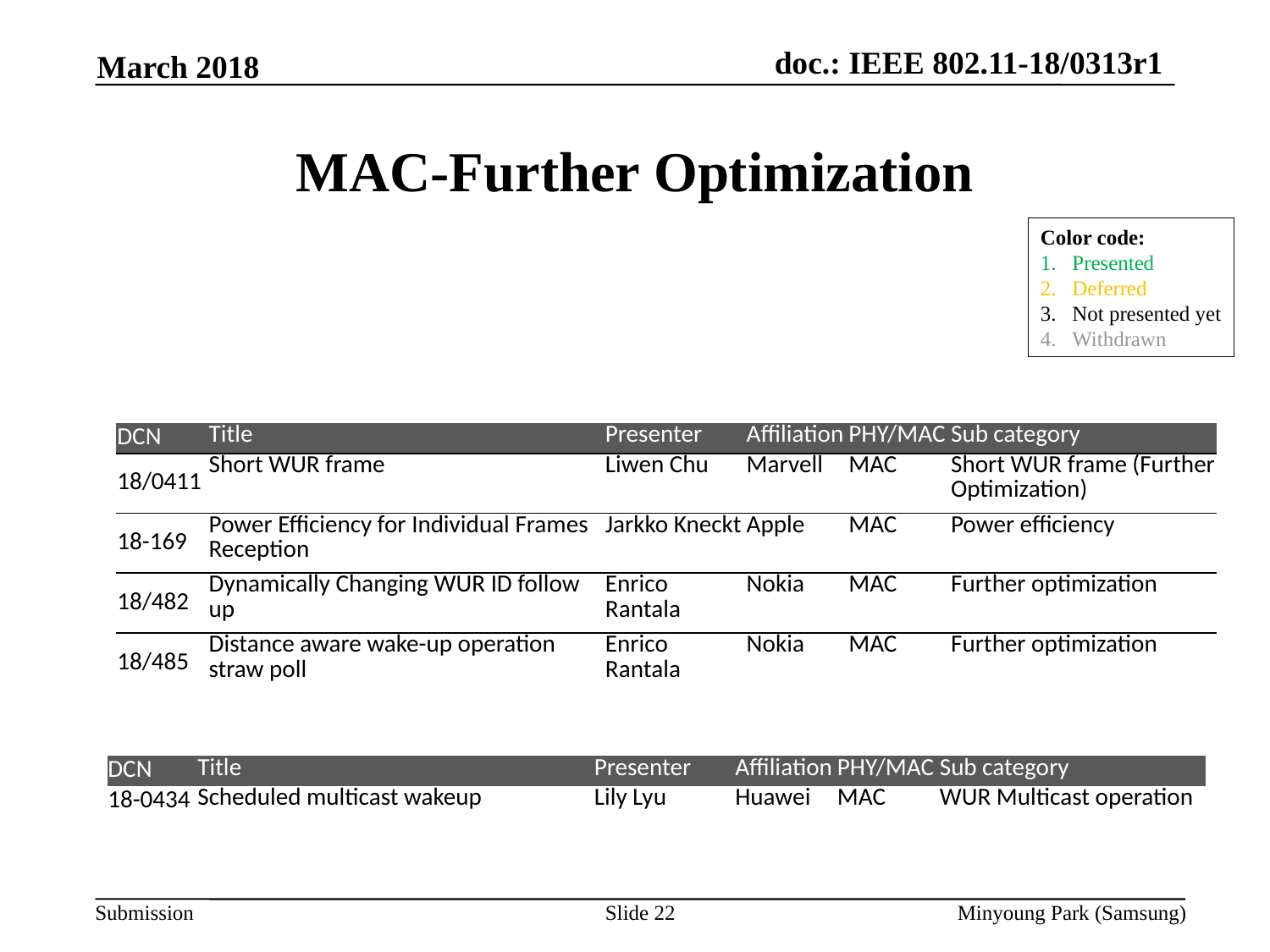

March 2018
# MAC-Further Optimization
Color code:
Presented
Deferred
Not presented yet
Withdrawn
| DCN | Title | Presenter | Affiliation | PHY/MAC | Sub category |
| --- | --- | --- | --- | --- | --- |
| 18/0411 | Short WUR frame | Liwen Chu | Marvell | MAC | Short WUR frame (Further Optimization) |
| 18-169 | Power Efficiency for Individual Frames Reception | Jarkko Kneckt | Apple | MAC | Power efficiency |
| 18/482 | Dynamically Changing WUR ID follow up | Enrico Rantala | Nokia | MAC | Further optimization |
| 18/485 | Distance aware wake-up operation straw poll | Enrico Rantala | Nokia | MAC | Further optimization |
| DCN | Title | Presenter | Affiliation | PHY/MAC | Sub category |
| --- | --- | --- | --- | --- | --- |
| 18-0434 | Scheduled multicast wakeup | Lily Lyu | Huawei | MAC | WUR Multicast operation |
Slide 22
Minyoung Park (Samsung)